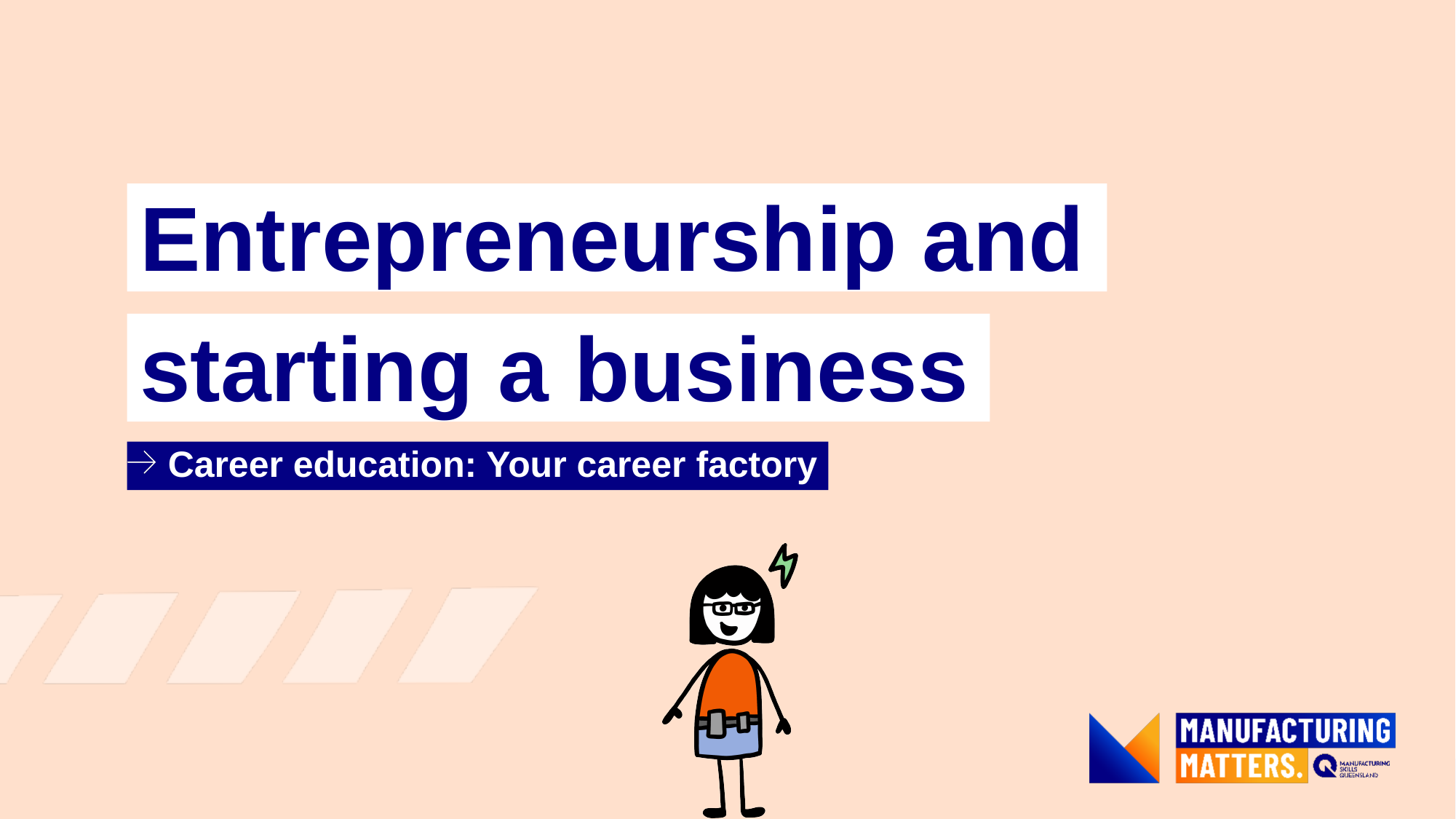

Entrepreneurship and
# starting a business
Career education: Your career factory